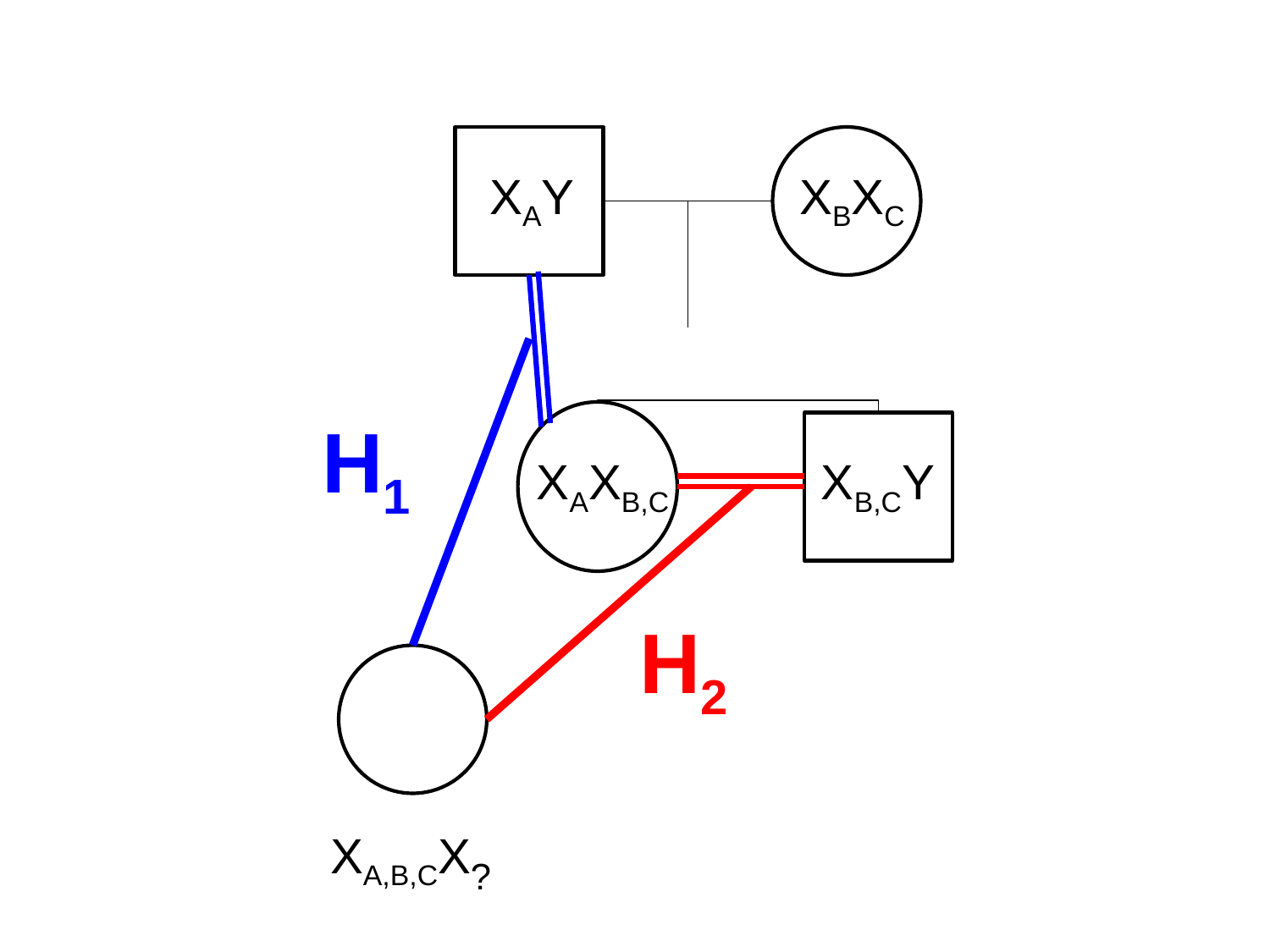

XAY
XBXC
H1

XAXB,C
XB,CY
H2

XA,B,CX?